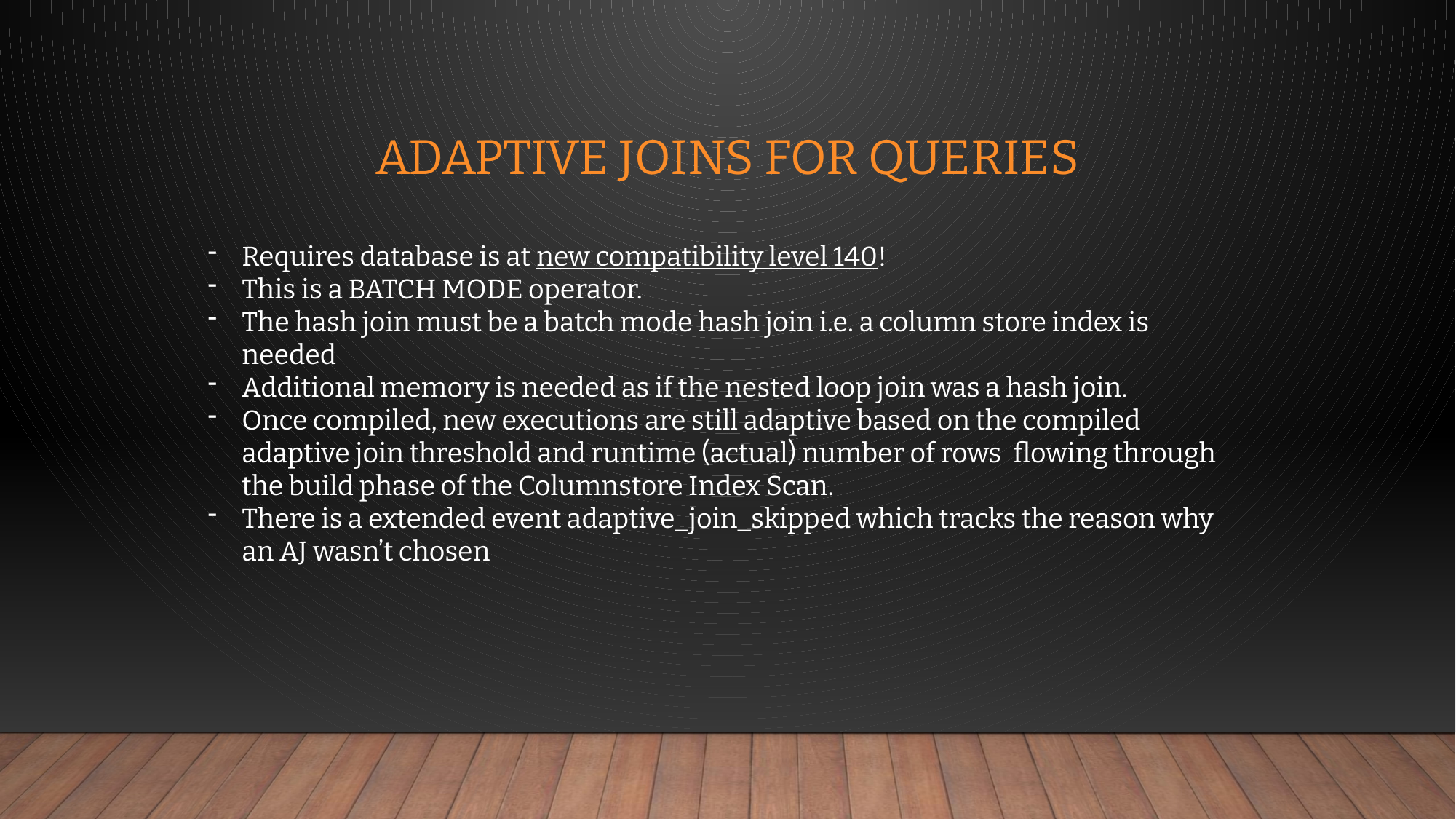

# Adaptive joins for queries
Requires database is at new compatibility level 140!
This is a BATCH MODE operator.
The hash join must be a batch mode hash join i.e. a column store index is needed
Additional memory is needed as if the nested loop join was a hash join.
Once compiled, new executions are still adaptive based on the compiled adaptive join threshold and runtime (actual) number of rows  flowing through the build phase of the Columnstore Index Scan.
There is a extended event adaptive_join_skipped which tracks the reason why an AJ wasn’t chosen